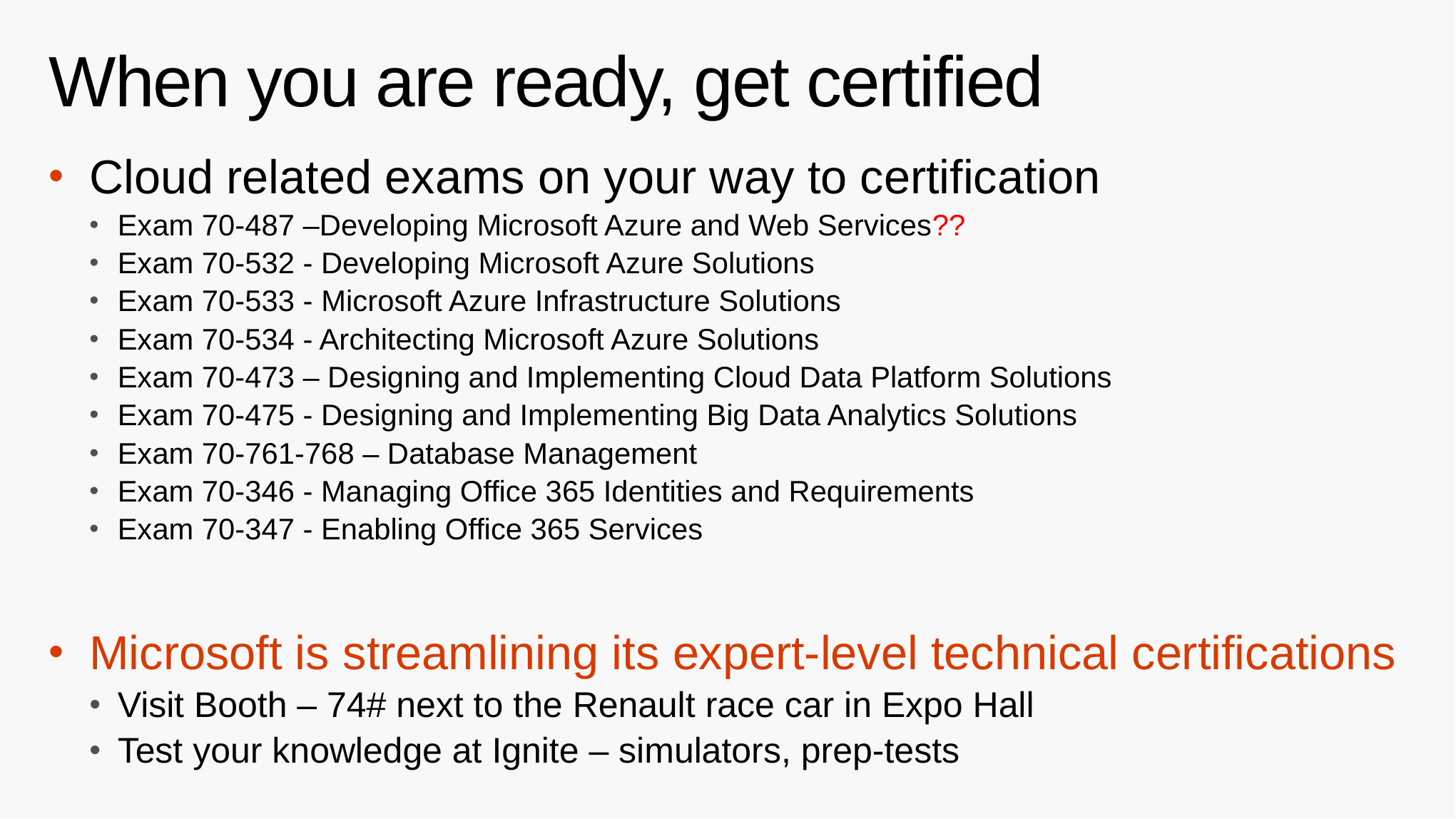

# When you are ready, get certified
Cloud related exams on your way to certification
Exam 70-487 –Developing Microsoft Azure and Web Services??
Exam 70-532 - Developing Microsoft Azure Solutions
Exam 70-533 - Microsoft Azure Infrastructure Solutions
Exam 70-534 - Architecting Microsoft Azure Solutions
Exam 70-473 – Designing and Implementing Cloud Data Platform Solutions
Exam 70-475 - Designing and Implementing Big Data Analytics Solutions
Exam 70-761-768 – Database Management
Exam 70-346 - Managing Office 365 Identities and Requirements
Exam 70-347 - Enabling Office 365 Services

Microsoft is streamlining its expert-level technical certifications
Visit Booth – 74# next to the Renault race car in Expo Hall
Test your knowledge at Ignite – simulators, prep-tests